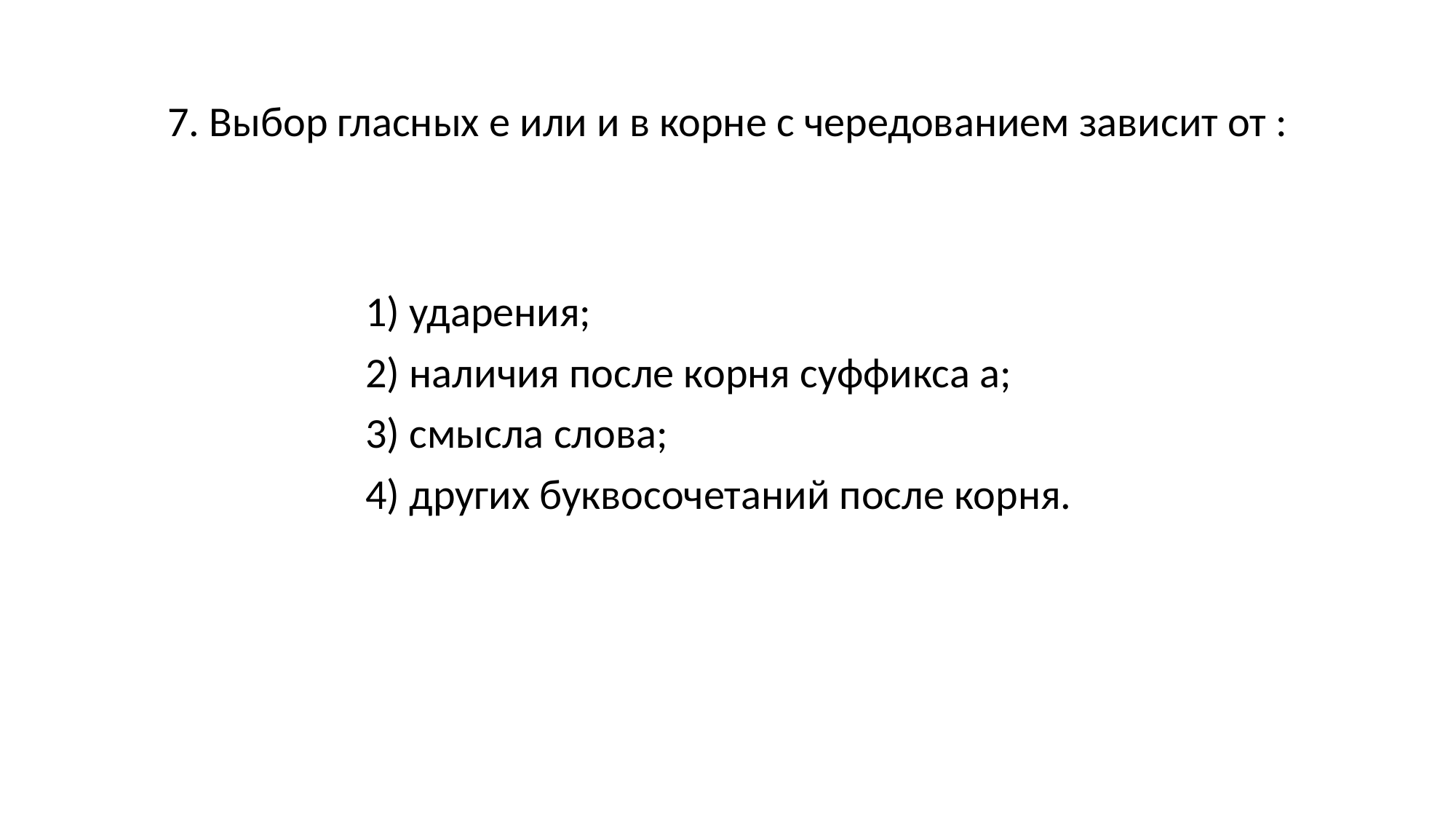

# 7. Выбор гласных е или и в корне с чередованием зависит от :
1) ударения;
2) наличия после корня суффикса а;
3) смысла слова;
4) других буквосочетаний после корня.